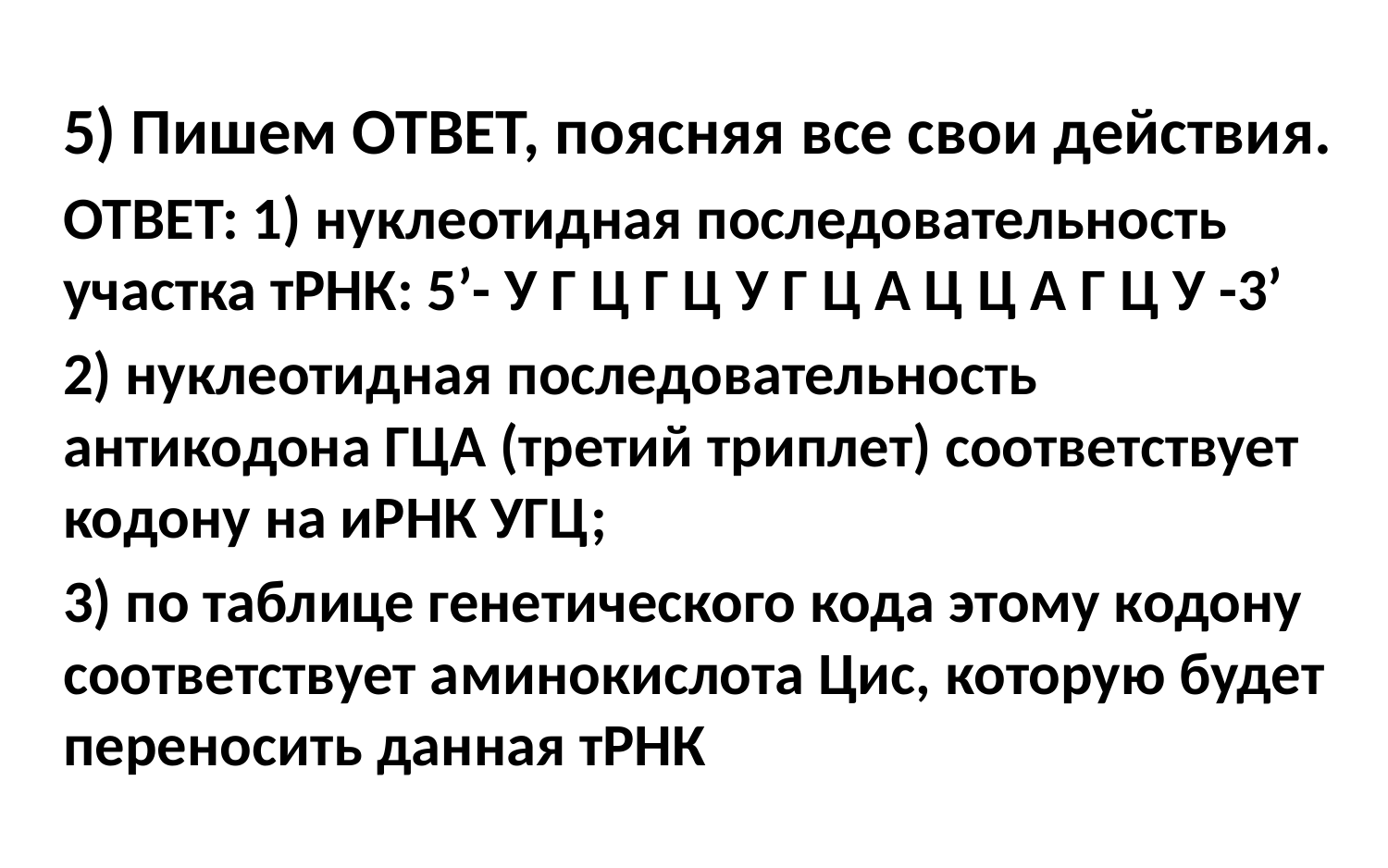

5) Пишем ОТВЕТ, поясняя все свои действия.
ОТВЕТ: 1) нуклеотидная последовательность участка тРНК: 5’- У Г Ц Г Ц У Г Ц А Ц Ц А Г Ц У -3’
2) нуклеотидная последовательность антикодона ГЦА (третий триплет) соответствует кодону на иРНК УГЦ;
3) по таблице генетического кода этому кодону соответствует аминокислота Цис, которую будет переносить данная тРНК